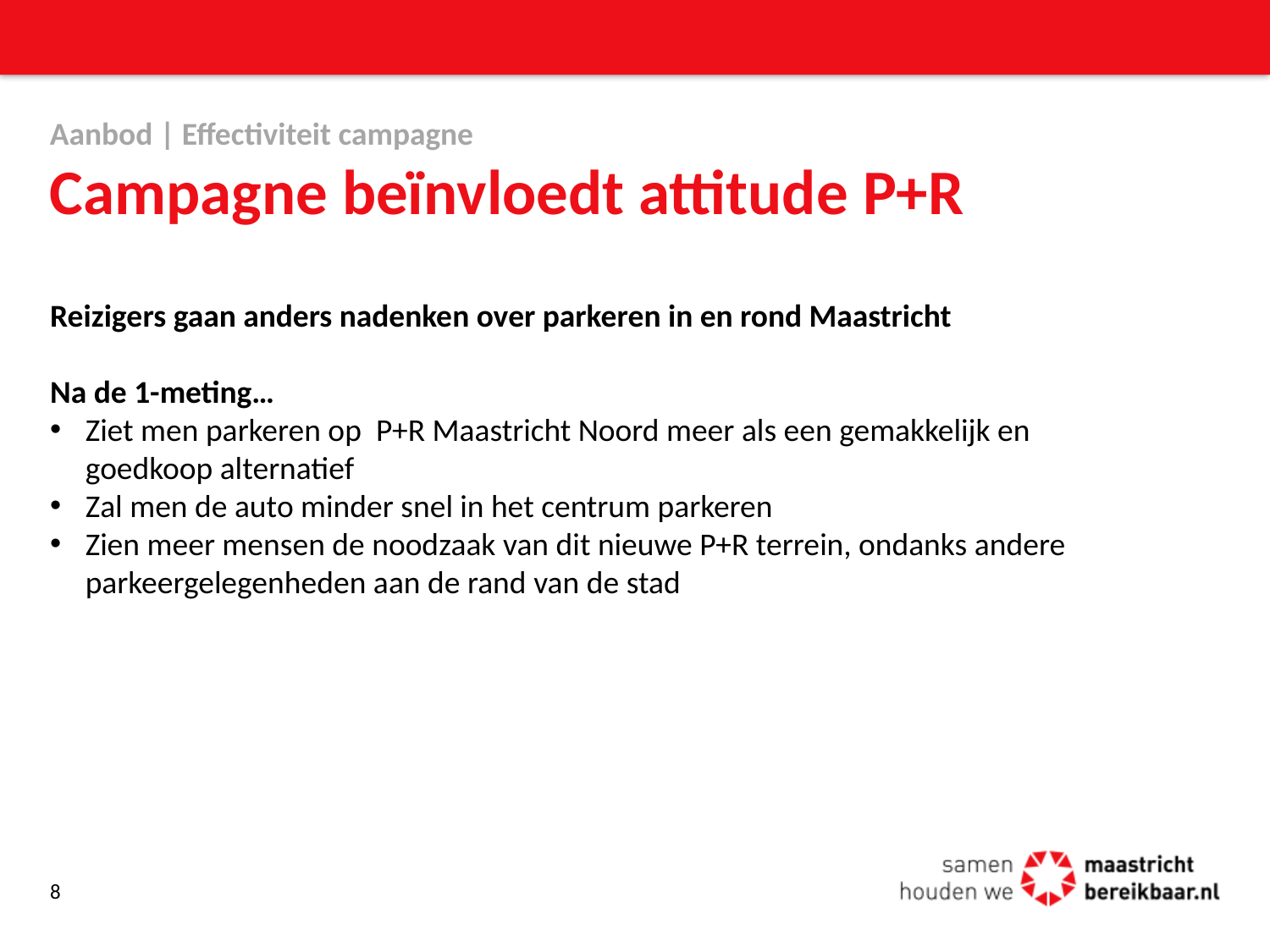

# Aanbod | Effectiviteit campagne Campagne beïnvloedt attitude P+R
Reizigers gaan anders nadenken over parkeren in en rond Maastricht

Na de 1-meting…
Ziet men parkeren op  P+R Maastricht Noord meer als een gemakkelijk en goedkoop alternatief
Zal men de auto minder snel in het centrum parkeren
Zien meer mensen de noodzaak van dit nieuwe P+R terrein, ondanks andere parkeergelegenheden aan de rand van de stad
8